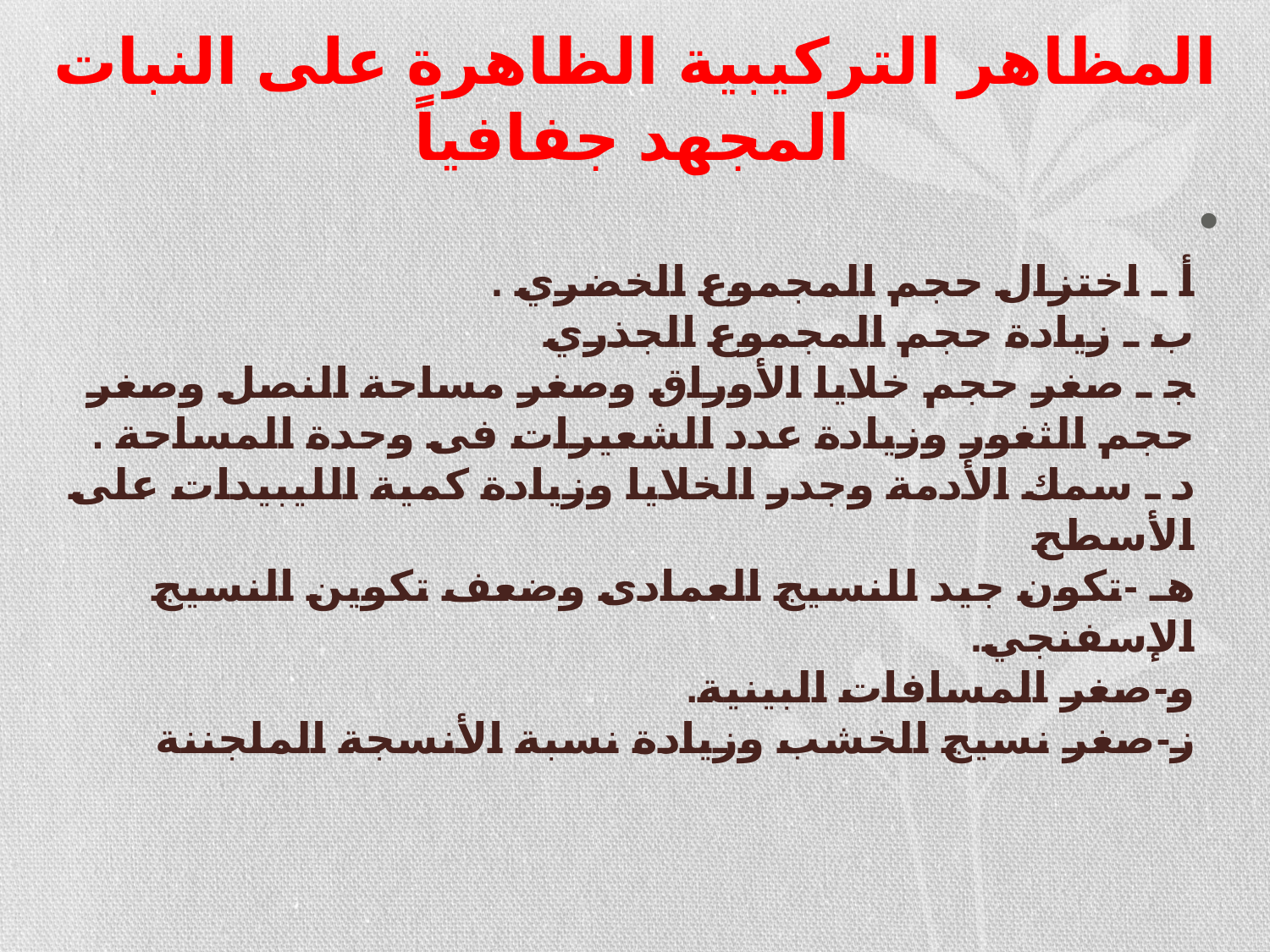

# المظاهر التركيبية الظاهرة على النبات المجهد جفافياً
أ ـ اختزال حجم المجموع الخضري .
ب ـ زيادة حجم المجموع الجذري
ﺠ ـ صغر حجم خلايا الأوراق وصغر مساحة النصل وصغر حجم الثغور وزيادة عدد الشعيرات فى وحدة المساحة .
د ـ سمك الأدمة وجدر الخلايا وزيادة كمية الليبيدات على الأسطح
ﻫـ -تكون جيد للنسيج العمادى وضعف تكوين النسيج الإسفنجي.
و-صغر المسافات البينية.
ز-صغر نسيج الخشب وزيادة نسبة الأنسجة الملجننة